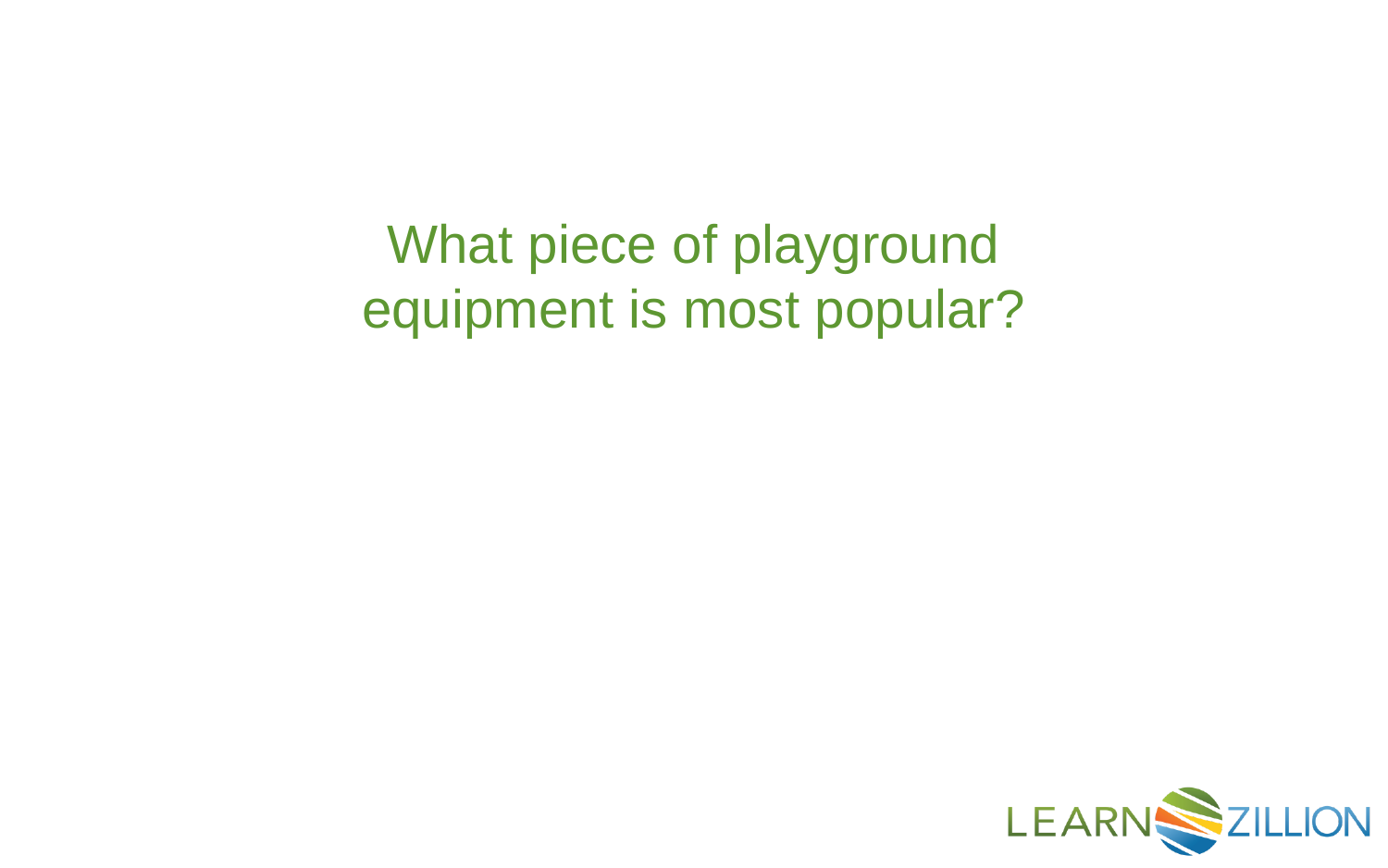

What piece of playground equipment is most popular?